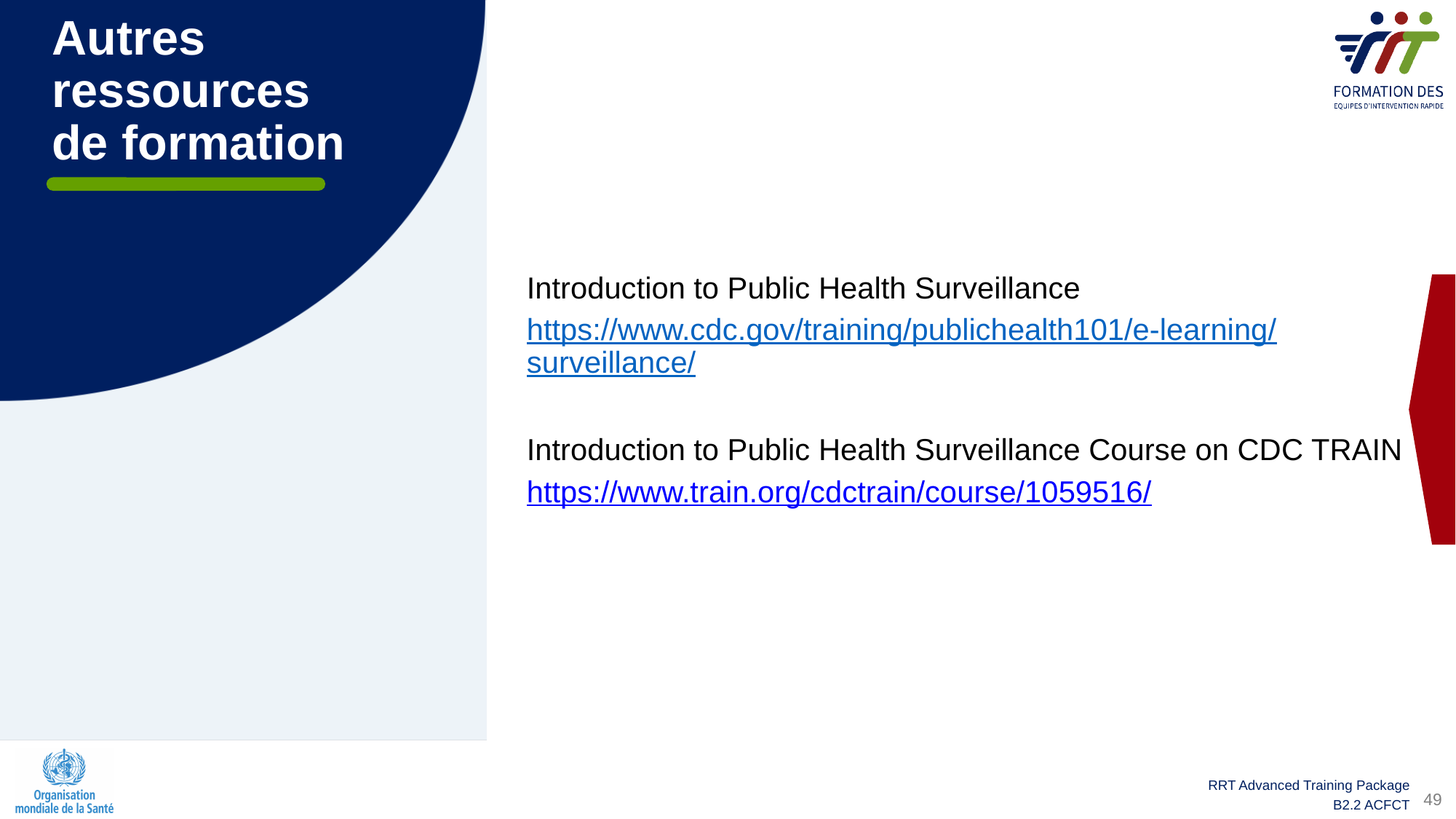

Autres ressources de formation
Introduction to Public Health Surveillance
https://www.cdc.gov/training/publichealth101/e-learning/surveillance/

Introduction to Public Health Surveillance Course on CDC TRAIN
https://www.train.org/cdctrain/course/1059516/